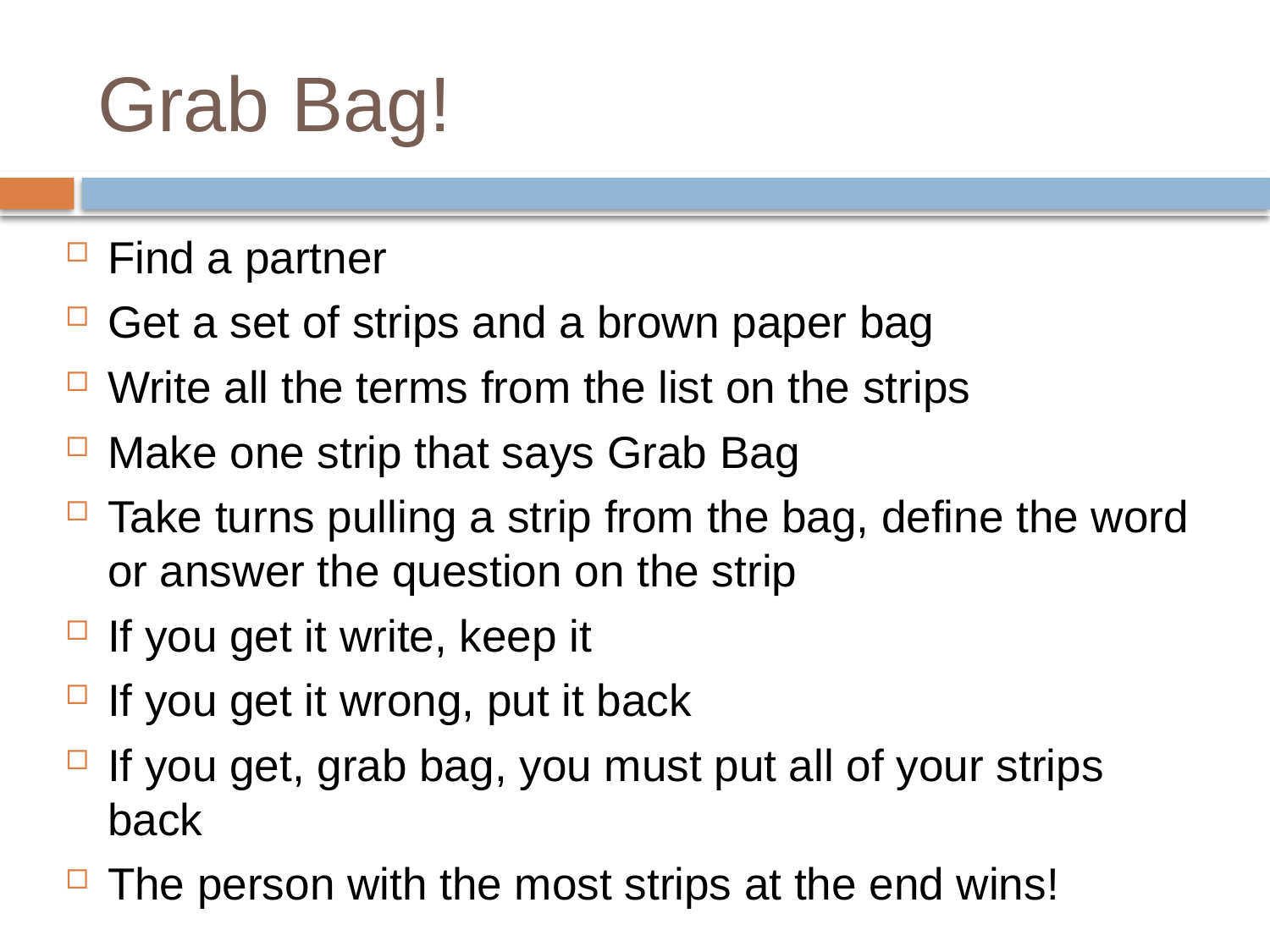

# Grab Bag!
Find a partner
Get a set of strips and a brown paper bag
Write all the terms from the list on the strips
Make one strip that says Grab Bag
Take turns pulling a strip from the bag, define the word or answer the question on the strip
If you get it write, keep it
If you get it wrong, put it back
If you get, grab bag, you must put all of your strips back
The person with the most strips at the end wins!